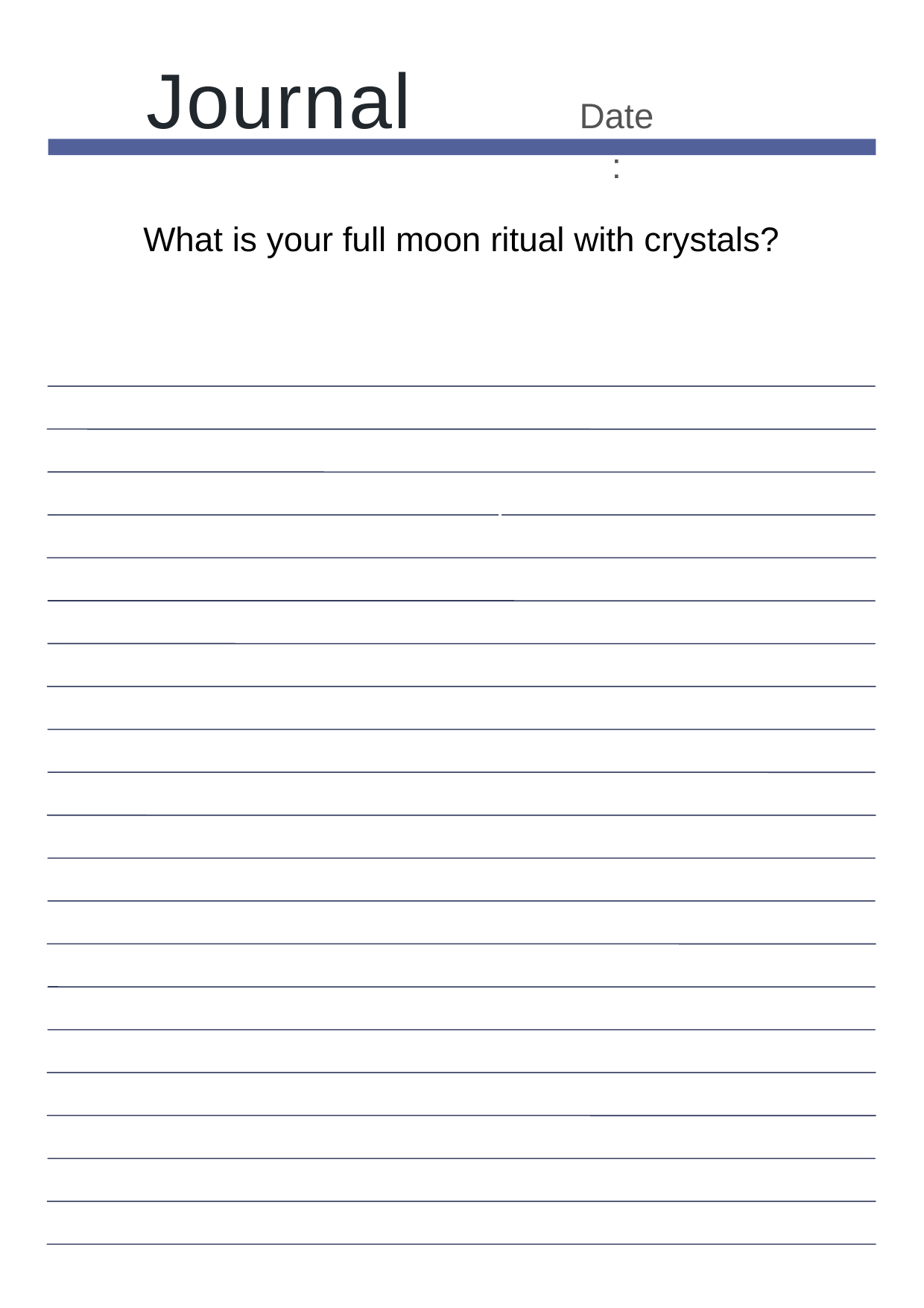

Journal
Date:

What is your full moon ritual with crystals?

Journal Prompt Here